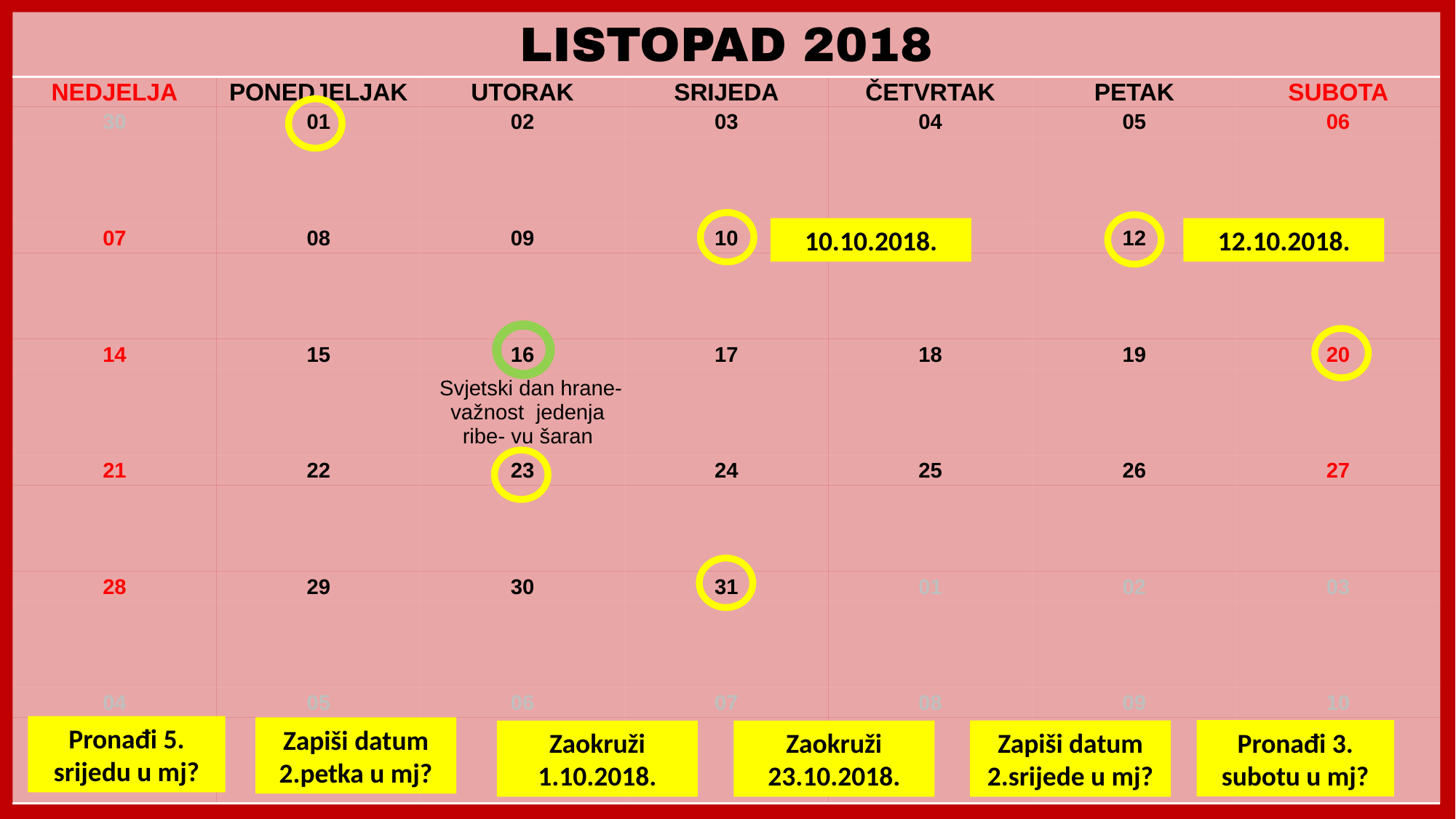

| LISTOPAD 2018 |  |  |  |  |  |  |
| --- | --- | --- | --- | --- | --- | --- |
| NEDJELJA | PONEDJELJAK | UTORAK | SRIJEDA | ČETVRTAK | PETAK | SUBOTA |
| 30 | 01 | 02 | 03 | 04 | 05 | 06 |
|  |  |  |  |  |  |  |
| 07 | 08 | 09 | 10 | 11 | 12 | 13 |
|  |  |  |  |  |  |  |
| 14 | 15 | 16 | 17 | 18 | 19 | 20 |
|  |  | Svjetski dan hrane- važnost jedenja ribe- vu šaran |  |  |  |  |
| 21 | 22 | 23 | 24 | 25 | 26 | 27 |
|  |  |  |  |  |  |  |
| 28 | 29 | 30 | 31 | 01 | 02 | 03 |
|  |  |  |  |  |  |  |
| 04 | 05 | 06 | 07 | 08 | 09 | 10 |
|  |  |  |  |  |  |  |

10.10.2018.
12.10.2018.

Pronađi 5. srijedu u mj?
Zapiši datum 2.petka u mj?
Pronađi 3. subotu u mj?
Zapiši datum 2.srijede u mj?
Zaokruži 1.10.2018.
Zaokruži 23.10.2018.